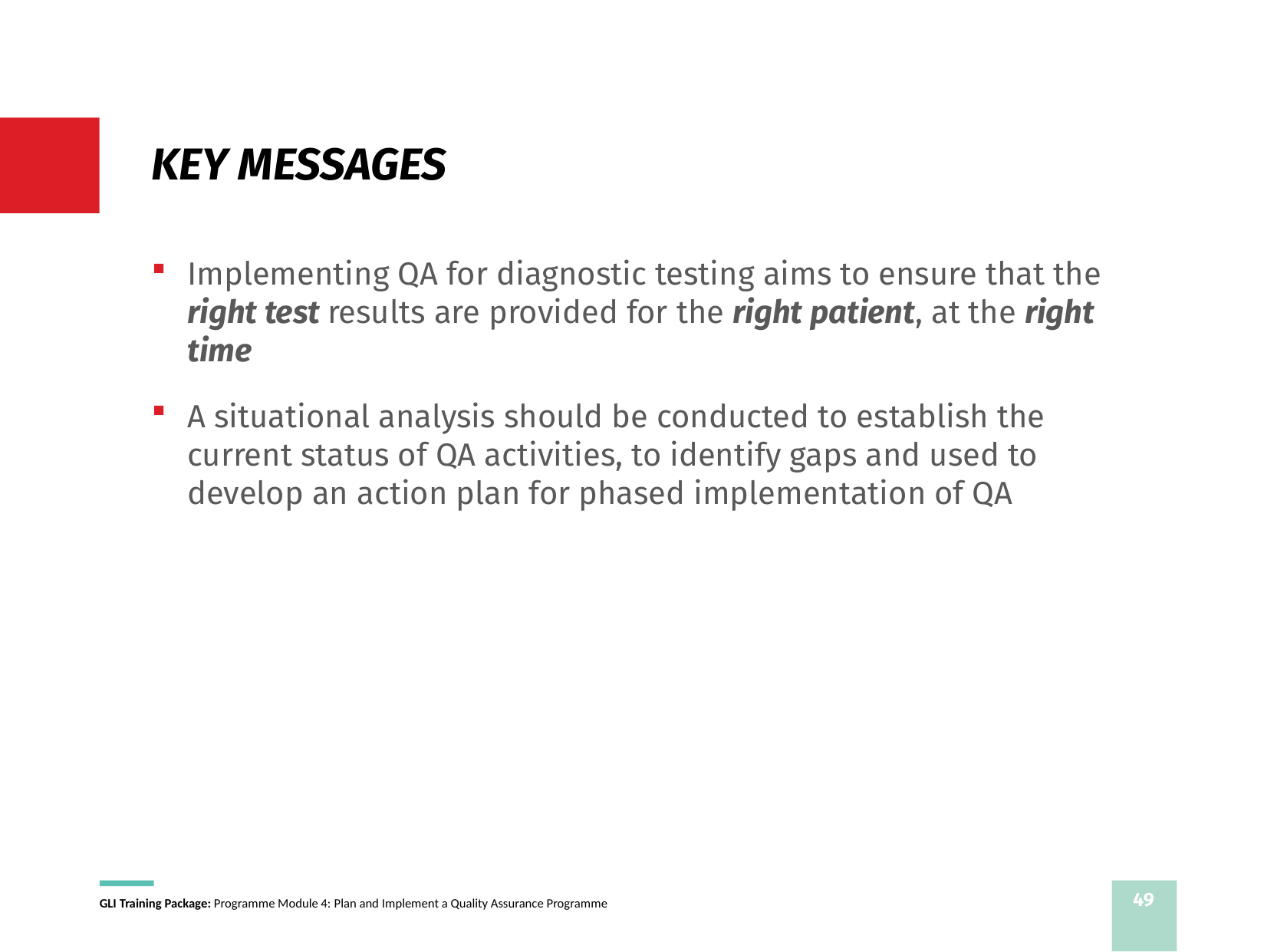

# KEY MESSAGES
Implementing QA for diagnostic testing aims to ensure that the right test results are provided for the right patient, at the right time
A situational analysis should be conducted to establish the current status of QA activities, to identify gaps and used to develop an action plan for phased implementation of QA